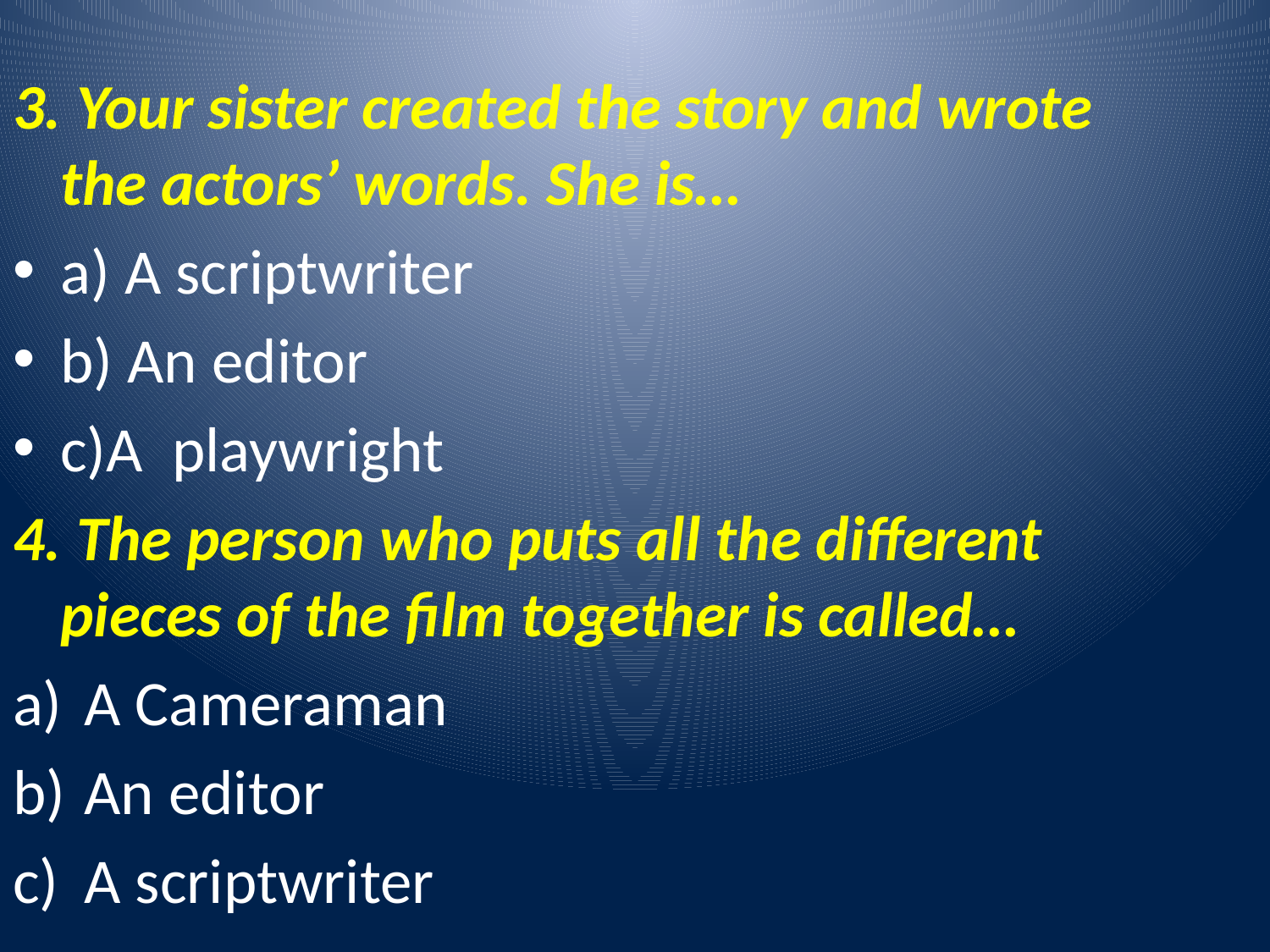

3. Your sister created the story and wrote the actors’ words. She is…
a) A scriptwriter
b) An editor
c)A  playwright
4. The person who puts all the different pieces of the film together is called…
A Cameraman
An editor
A scriptwriter